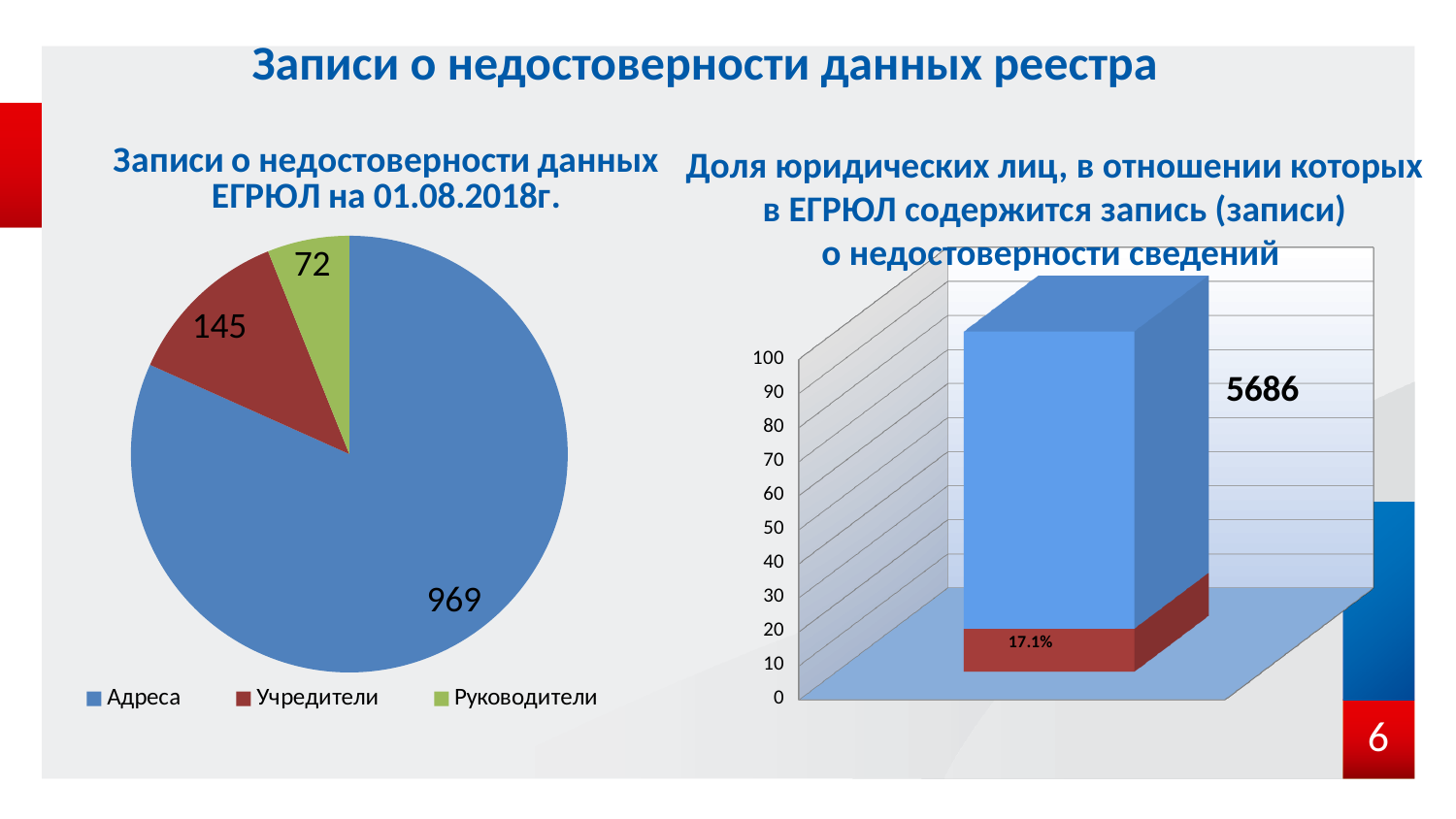

# Записи о недостоверности данных реестра

### Chart: Записи о недостоверности данных ЕГРЮЛ на 01.08.2018г.

| Category | Записи о недостоверности данных ЕГРЮЛ |
|---|---|
| Адреса | 969.0 |
| Учредители | 145.0 |
| Руководители | 72.0 |
Доля юридических лиц, в отношении которых
в ЕГРЮЛ содержится запись (записи)
о недостоверности сведений

[unsupported chart]

6